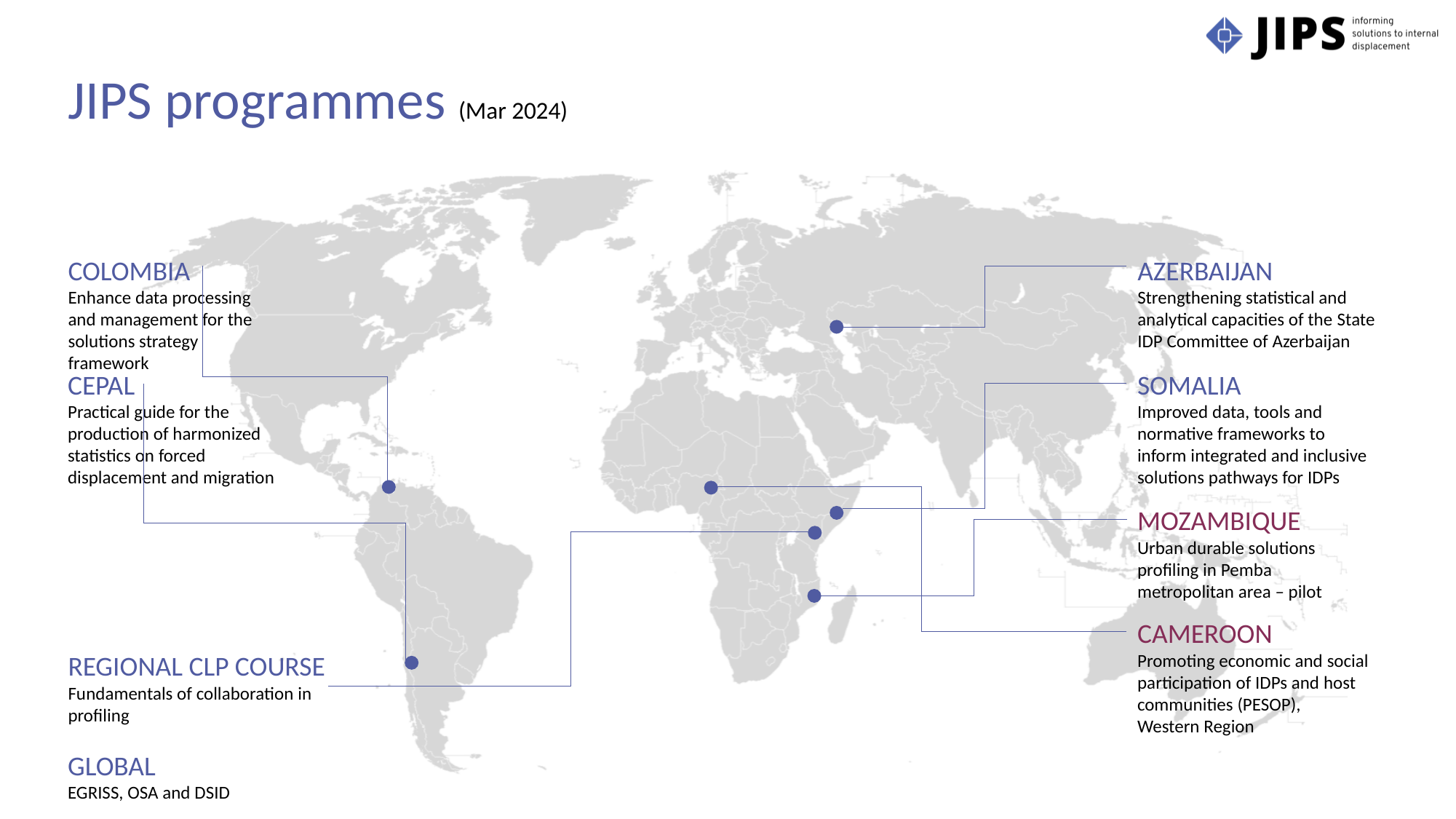

JIPS programmes (Mar 2024)
COLOMBIA
Enhance data processing
and management for the
solutions strategy framework
AZERBAIJAN
Strengthening statistical and analytical capacities of the State IDP Committee of Azerbaijan

CEPAL
Practical guide for the production of harmonized statistics on forced displacement and migration
SOMALIA
Improved data, tools and normative frameworks to inform integrated and inclusive solutions pathways for IDPs

MOZAMBIQUE
Urban durable solutions profiling in Pemba metropolitan area – pilot

CAMEROON
Promoting economic and social participation of IDPs and host communities (PESOP),
Western Region
REGIONAL CLP COURSE
Fundamentals of collaboration in profiling

GLOBAL
EGRISS, OSA and DSID